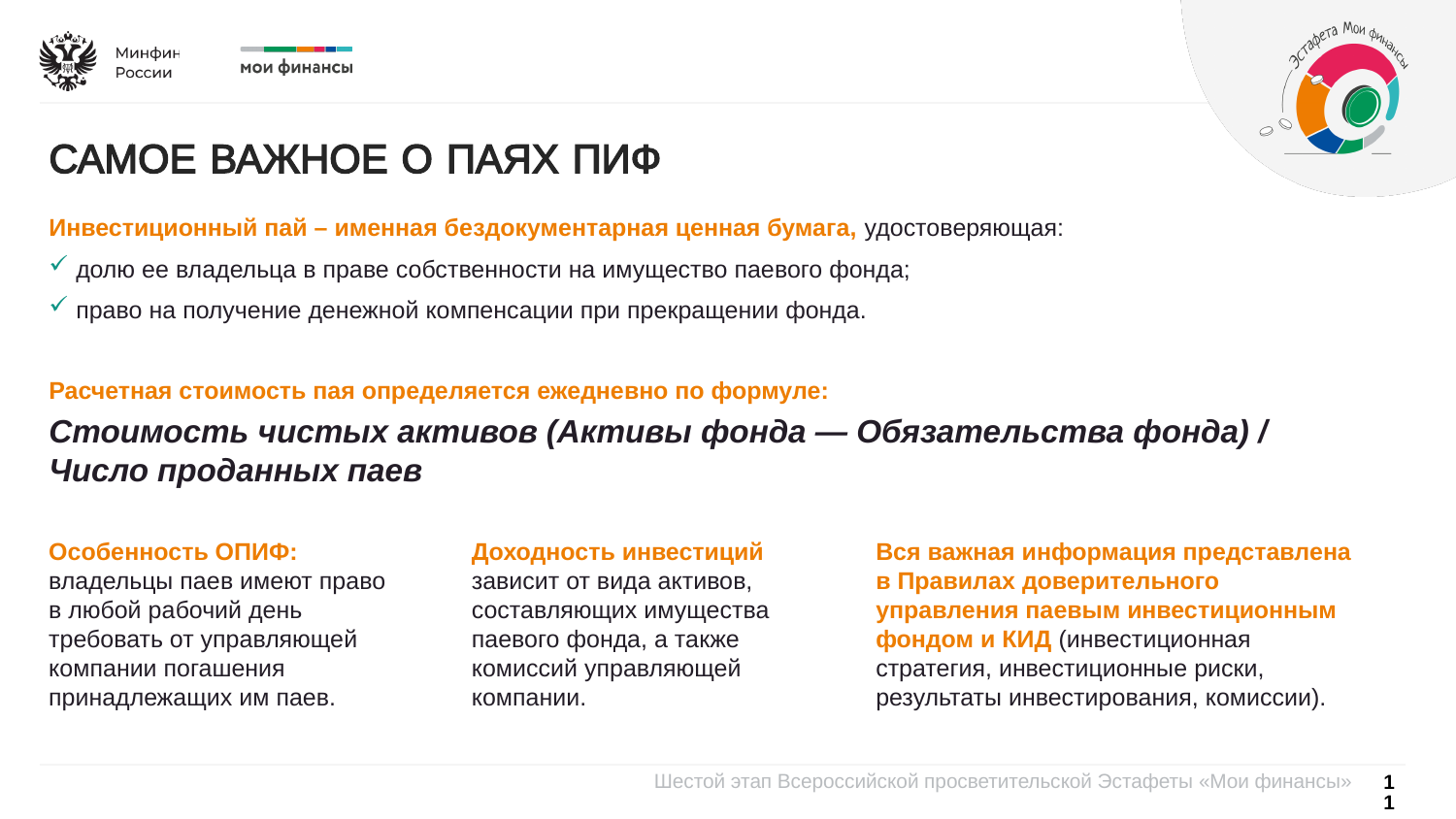

САМОЕ ВАЖНОЕ О ПАЯХ ПИФ
Инвестиционный пай – именная бездокументарная ценная бумага, удостоверяющая:
долю ее владельца в праве собственности на имущество паевого фонда;
право на получение денежной компенсации при прекращении фонда.

Расчетная стоимость пая определяется ежедневно по формуле:
Стоимость чистых активов (Активы фонда — Обязательства фонда) / Число проданных паев
Особенность ОПИФ: владельцы паев имеют право в любой рабочий день требовать от управляющей компании погашения принадлежащих им паев.
Доходность инвестиций зависит от вида активов, составляющих имущества паевого фонда, а также комиссий управляющей компании.
Вся важная информация представлена в Правилах доверительного управления паевым инвестиционным фондом и КИД (инвестиционная стратегия, инвестиционные риски, результаты инвестирования, комиссии).
11